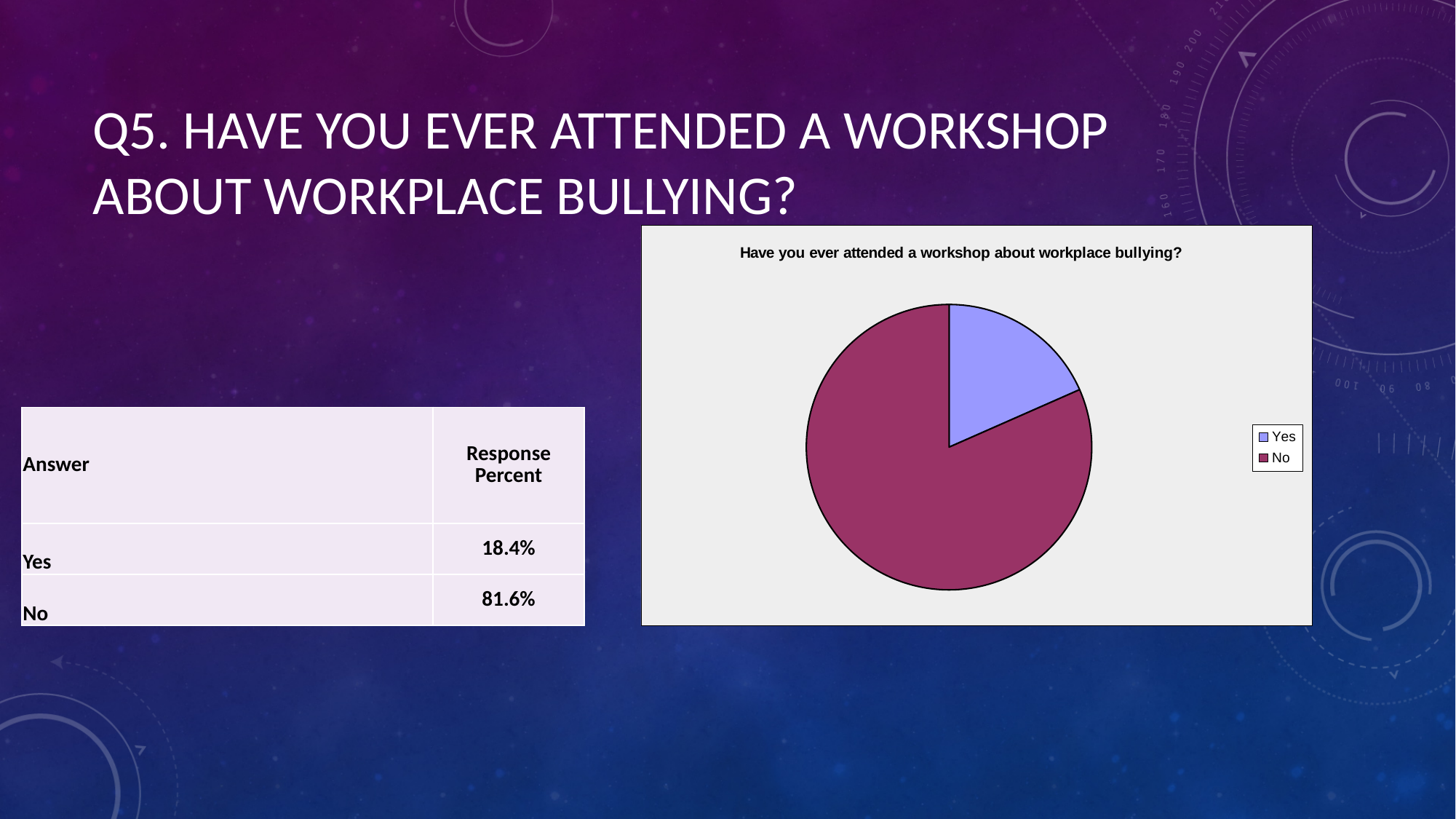

# Q5. Have you ever attended a workshop about workplace bullying?

### Chart: Have you ever attended a workshop about workplace bullying?

| Category |  |
|---|---|
| Yes | 0.184 |
| No | 0.816 |
| Answer | Response Percent |
| --- | --- |
| Yes | 18.4% |
| No | 81.6% |